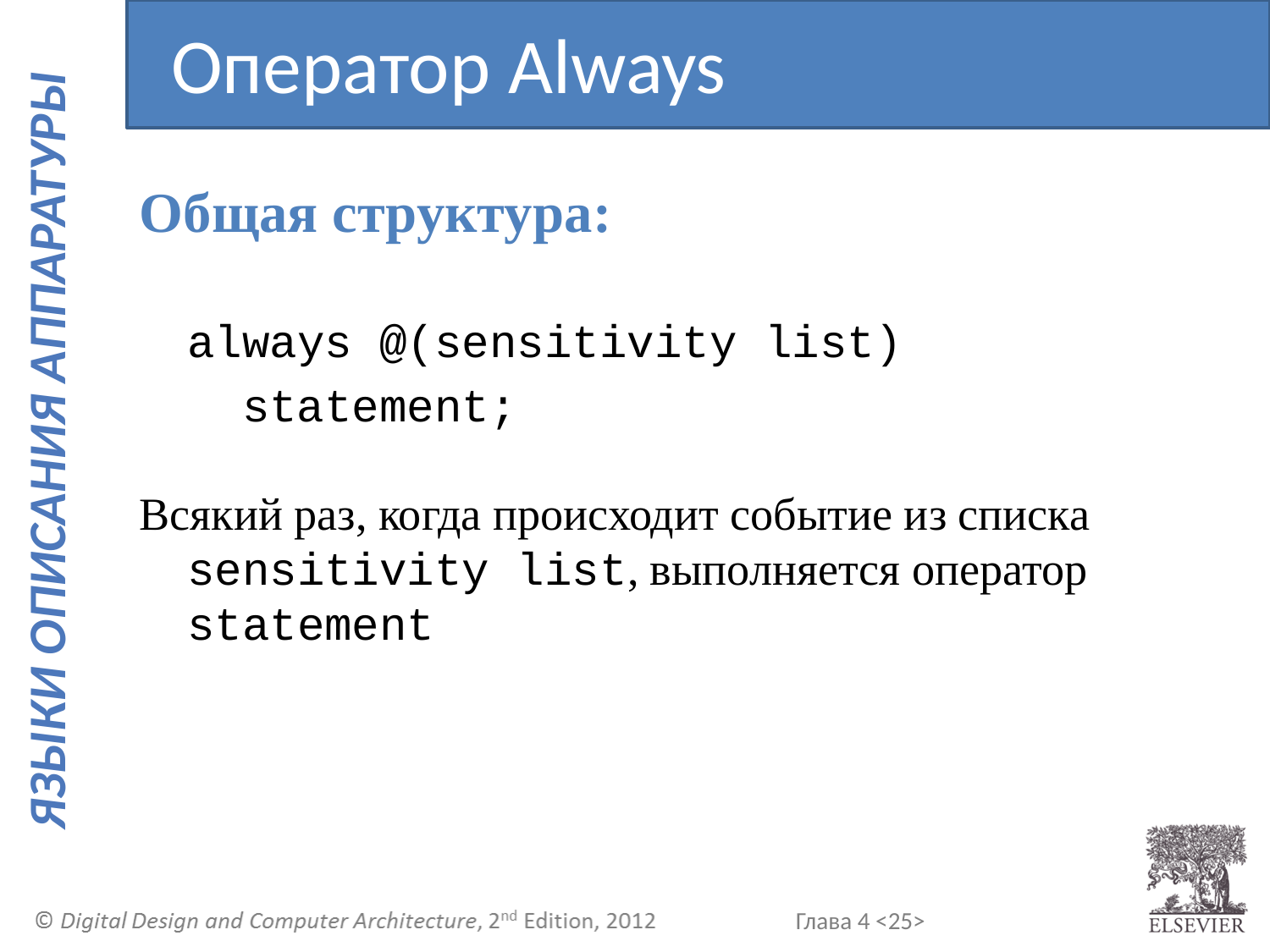

Оператор Always

Общая структура:

	always @(sensitivity list)
	  statement;

Всякий раз, когда происходит событие из списка sensitivity list, выполняется оператор statement